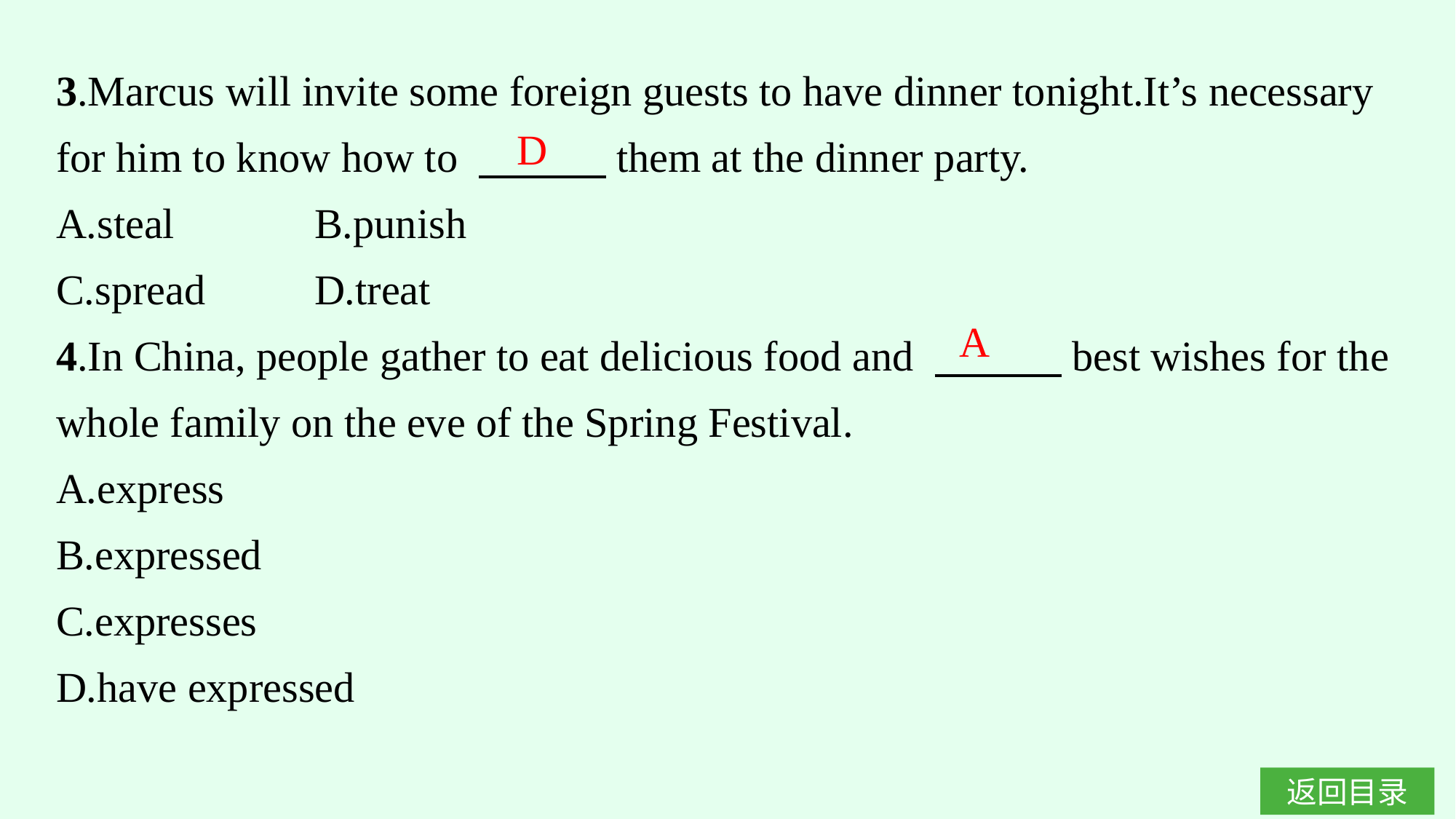

3.Marcus will invite some foreign guests to have dinner tonight.It’s necessary for him to know how to 　　　them at the dinner party.
A.steal		B.punish
C.spread	D.treat
4.In China, people gather to eat delicious food and 　　　best wishes for the whole family on the eve of the Spring Festival.
A.express
B.expressed
C.expresses
D.have expressed
D
A